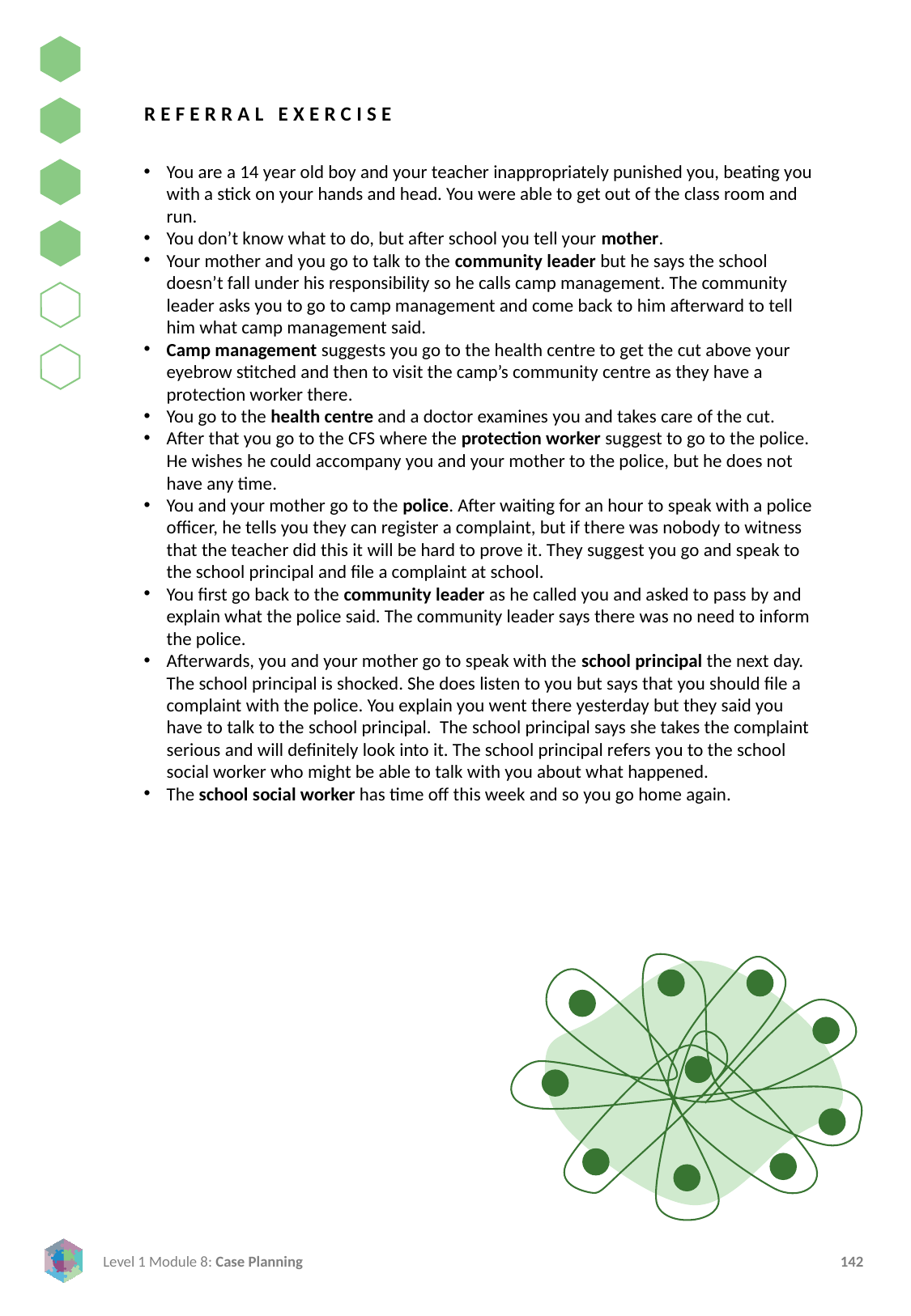

REFERRAL EXERCISE

You are a 14 year old boy and your teacher inappropriately punished you, beating you with a stick on your hands and head. You were able to get out of the class room and run.
You don’t know what to do, but after school you tell your mother.
Your mother and you go to talk to the community leader but he says the school doesn’t fall under his responsibility so he calls camp management. The community leader asks you to go to camp management and come back to him afterward to tell him what camp management said.
Camp management suggests you go to the health centre to get the cut above your eyebrow stitched and then to visit the camp’s community centre as they have a protection worker there.
You go to the health centre and a doctor examines you and takes care of the cut.
After that you go to the CFS where the protection worker suggest to go to the police. He wishes he could accompany you and your mother to the police, but he does not have any time.
You and your mother go to the police. After waiting for an hour to speak with a police officer, he tells you they can register a complaint, but if there was nobody to witness that the teacher did this it will be hard to prove it. They suggest you go and speak to the school principal and file a complaint at school.
You first go back to the community leader as he called you and asked to pass by and explain what the police said. The community leader says there was no need to inform the police.
Afterwards, you and your mother go to speak with the school principal the next day. The school principal is shocked. She does listen to you but says that you should file a complaint with the police. You explain you went there yesterday but they said you have to talk to the school principal.  The school principal says she takes the complaint serious and will definitely look into it. The school principal refers you to the school social worker who might be able to talk with you about what happened.
The school social worker has time off this week and so you go home again.